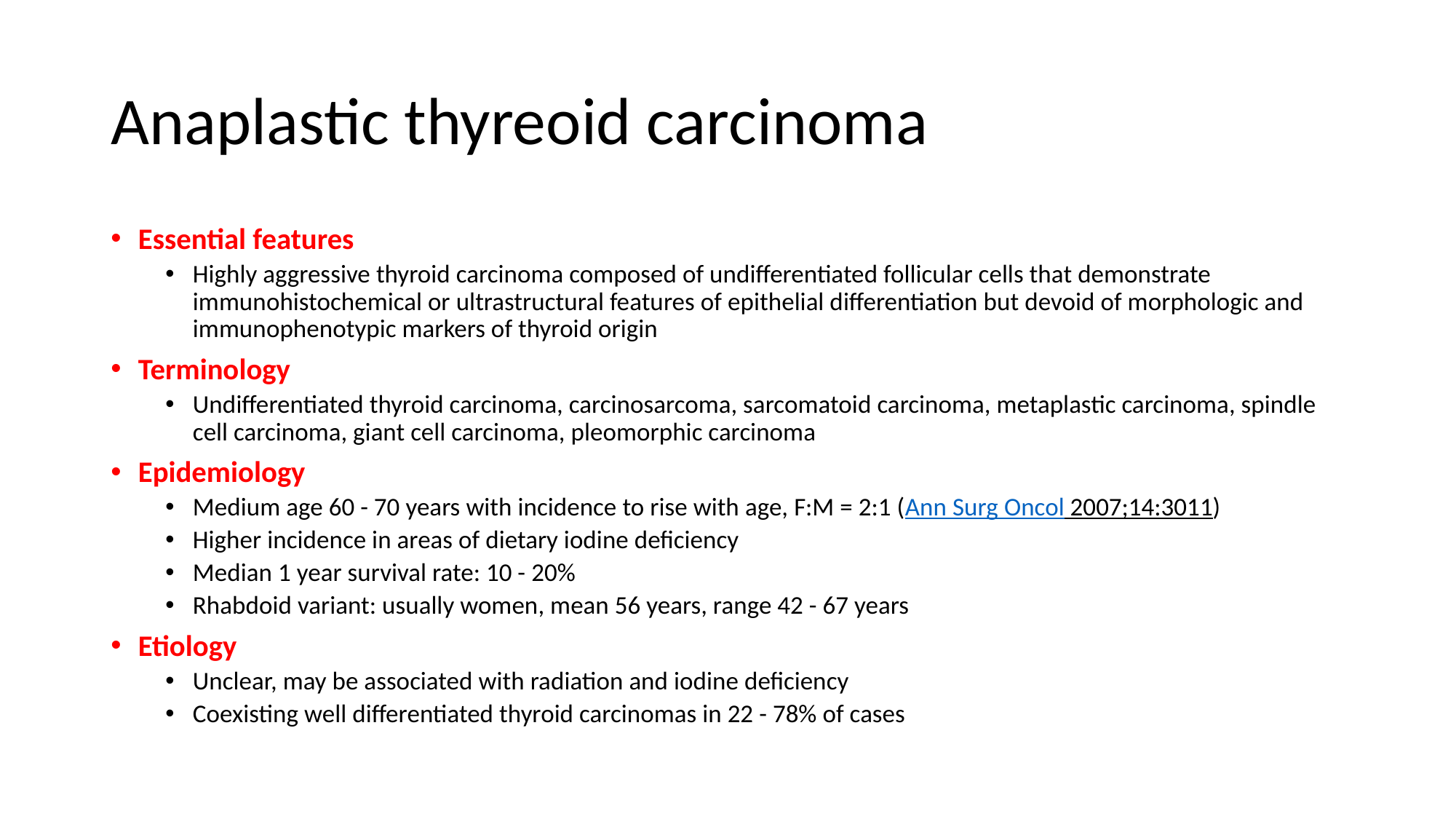

# Anaplastic thyreoid carcinoma
Essential features
Highly aggressive thyroid carcinoma composed of undifferentiated follicular cells that demonstrate immunohistochemical or ultrastructural features of epithelial differentiation but devoid of morphologic and immunophenotypic markers of thyroid origin
Terminology
Undifferentiated thyroid carcinoma, carcinosarcoma, sarcomatoid carcinoma, metaplastic carcinoma, spindle cell carcinoma, giant cell carcinoma, pleomorphic carcinoma
Epidemiology
Medium age 60 - 70 years with incidence to rise with age, F:M = 2:1 (Ann Surg Oncol 2007;14:3011)
Higher incidence in areas of dietary iodine deficiency
Median 1 year survival rate: 10 - 20%
Rhabdoid variant: usually women, mean 56 years, range 42 - 67 years
Etiology
Unclear, may be associated with radiation and iodine deficiency
Coexisting well differentiated thyroid carcinomas in 22 - 78% of cases